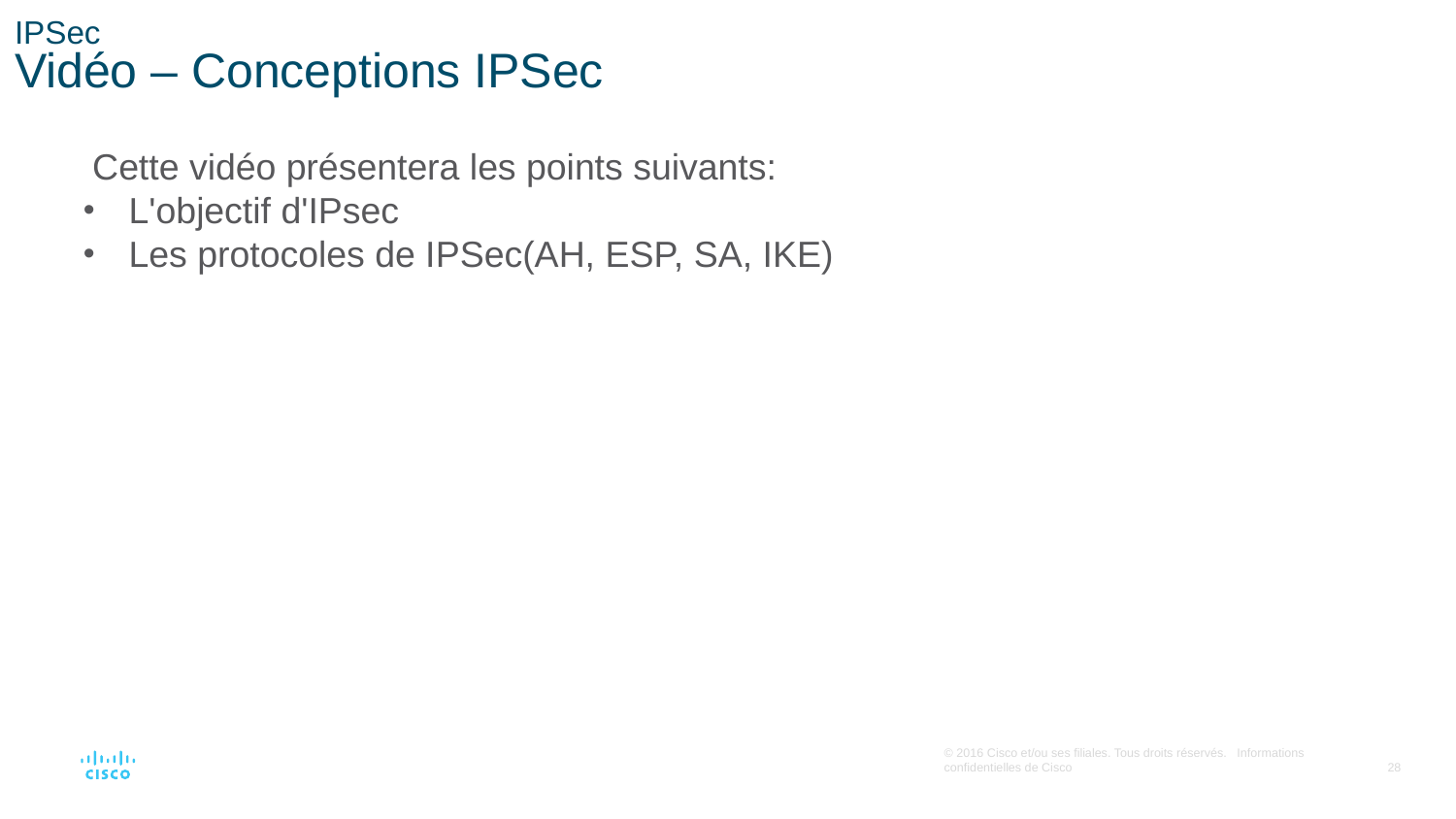

# IPSec Vidéo – Conceptions IPSec
Cette vidéo présentera les points suivants:
L'objectif d'IPsec
Les protocoles de IPSec(AH, ESP, SA, IKE)